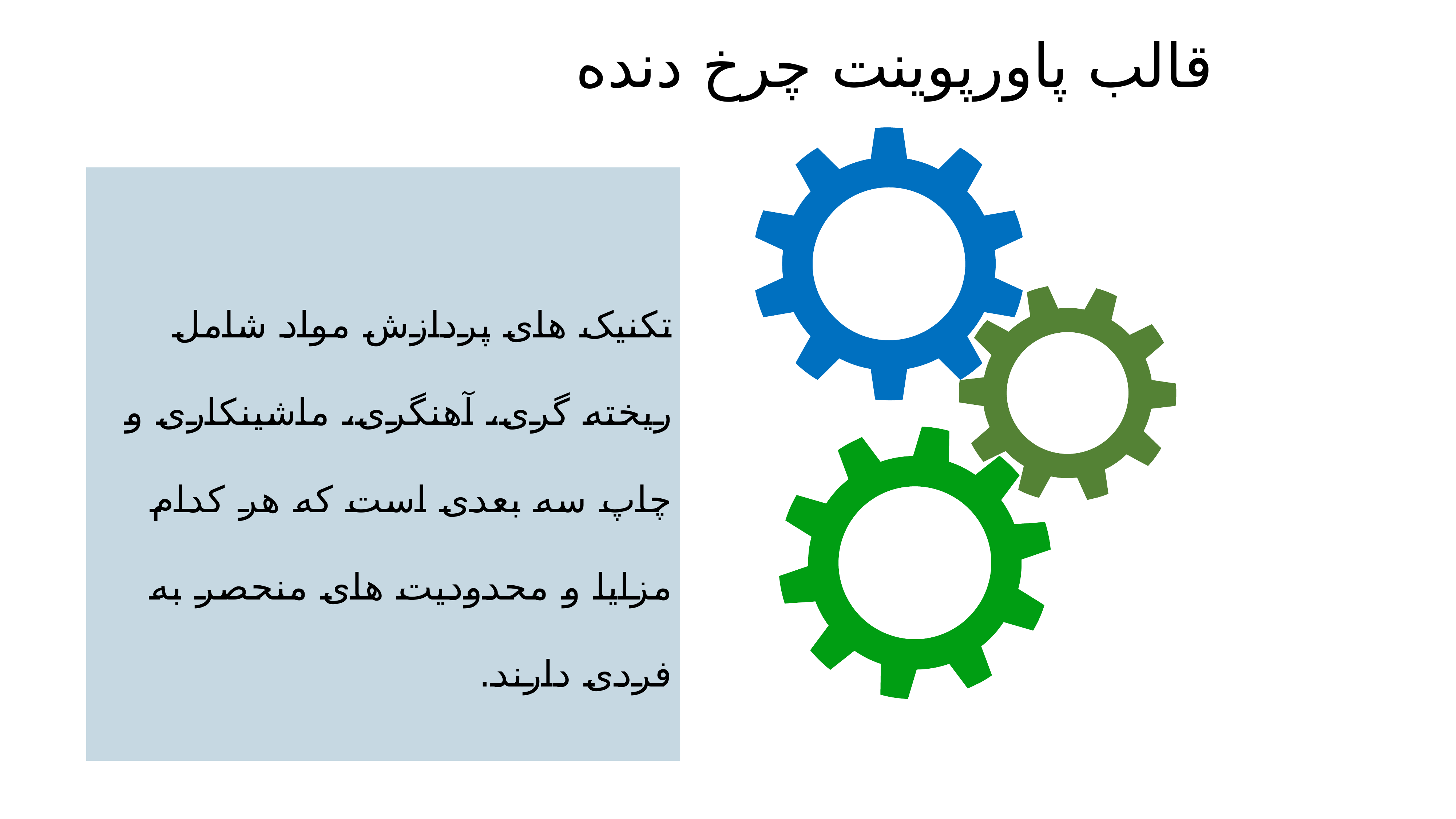

# قالب پاورپوینت چرخ دنده

تکنیک های پردازش مواد شامل ریخته گری، آهنگری، ماشینکاری و چاپ سه بعدی است که هر کدام مزایا و محدودیت های منحصر به فردی دارند.